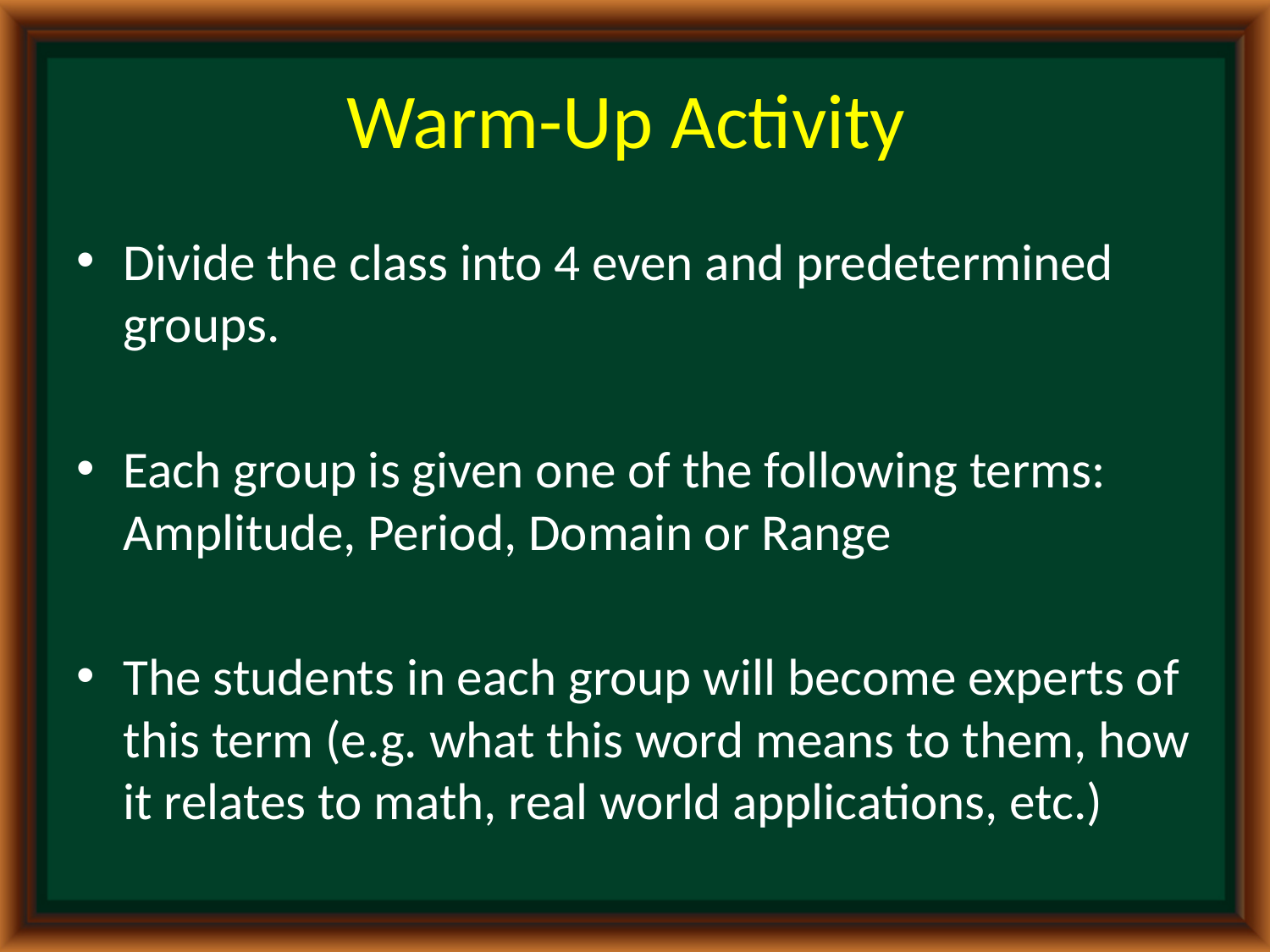

# Warm-Up Activity
Divide the class into 4 even and predetermined groups.

Each group is given one of the following terms: Amplitude, Period, Domain or Range

The students in each group will become experts of this term (e.g. what this word means to them, how it relates to math, real world applications, etc.)